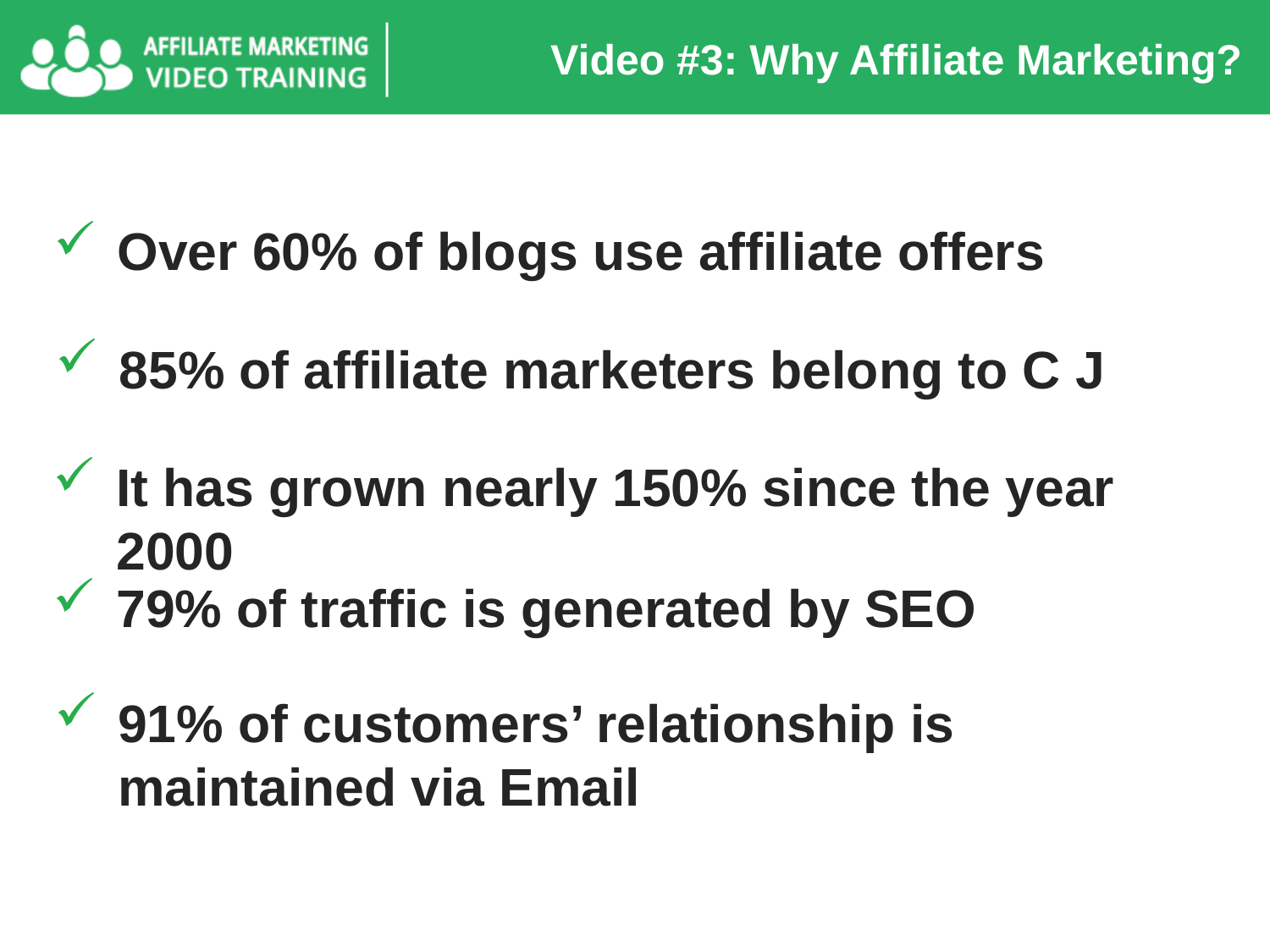

Video #3: Why Affiliate Marketing?
Over 60% of blogs use affiliate offers
85% of affiliate marketers belong to C J
It has grown nearly 150% since the year 2000
79% of traffic is generated by SEO
91% of customers’ relationship is maintained via Email